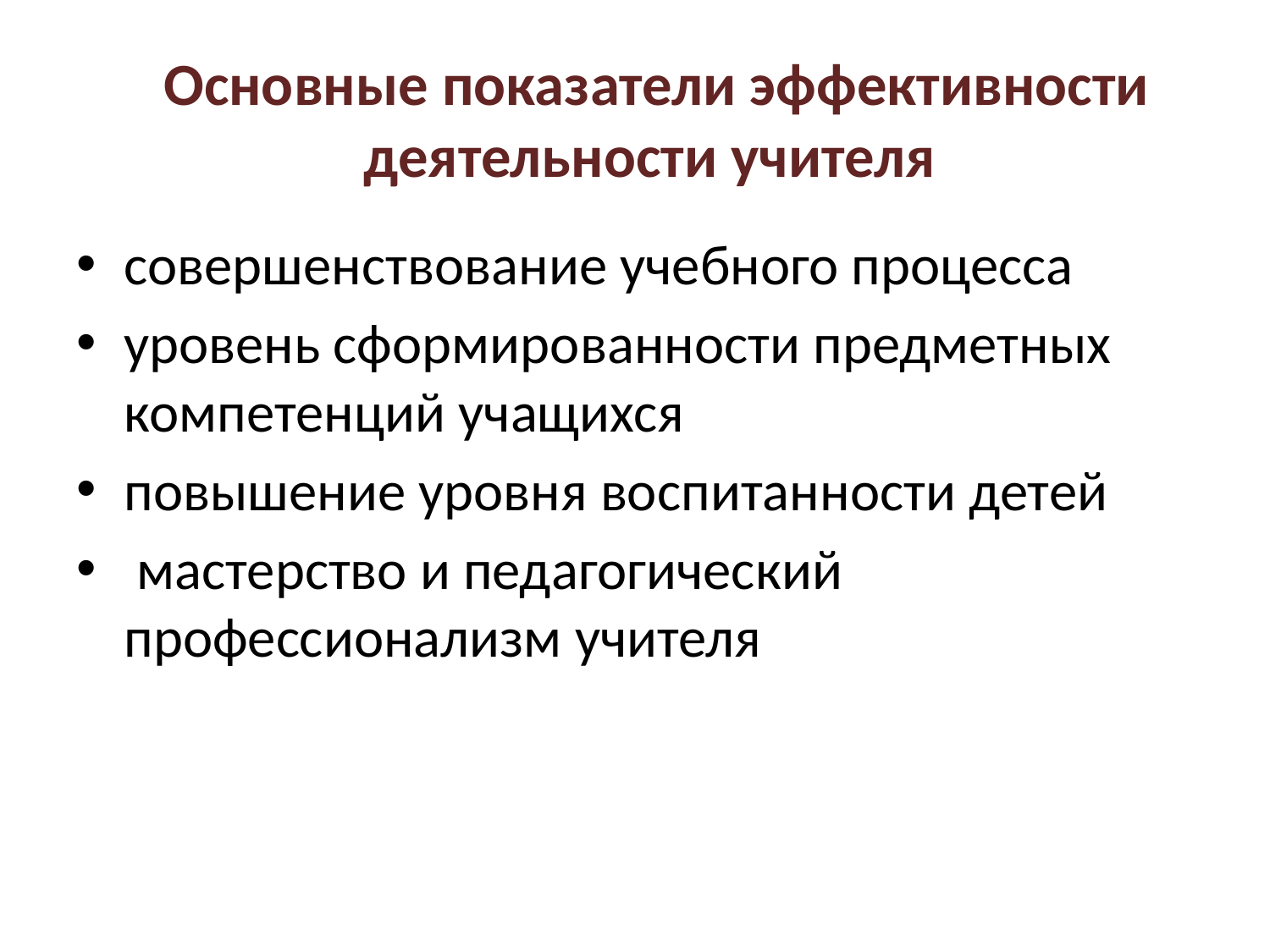

# Основные показатели эффективности деятельности учителя
совершенствование учебного процесса
уровень сформированности предметных компетенций учащихся
повышение уровня воспитанности детей
 мастерство и педагогический профессионализм учителя